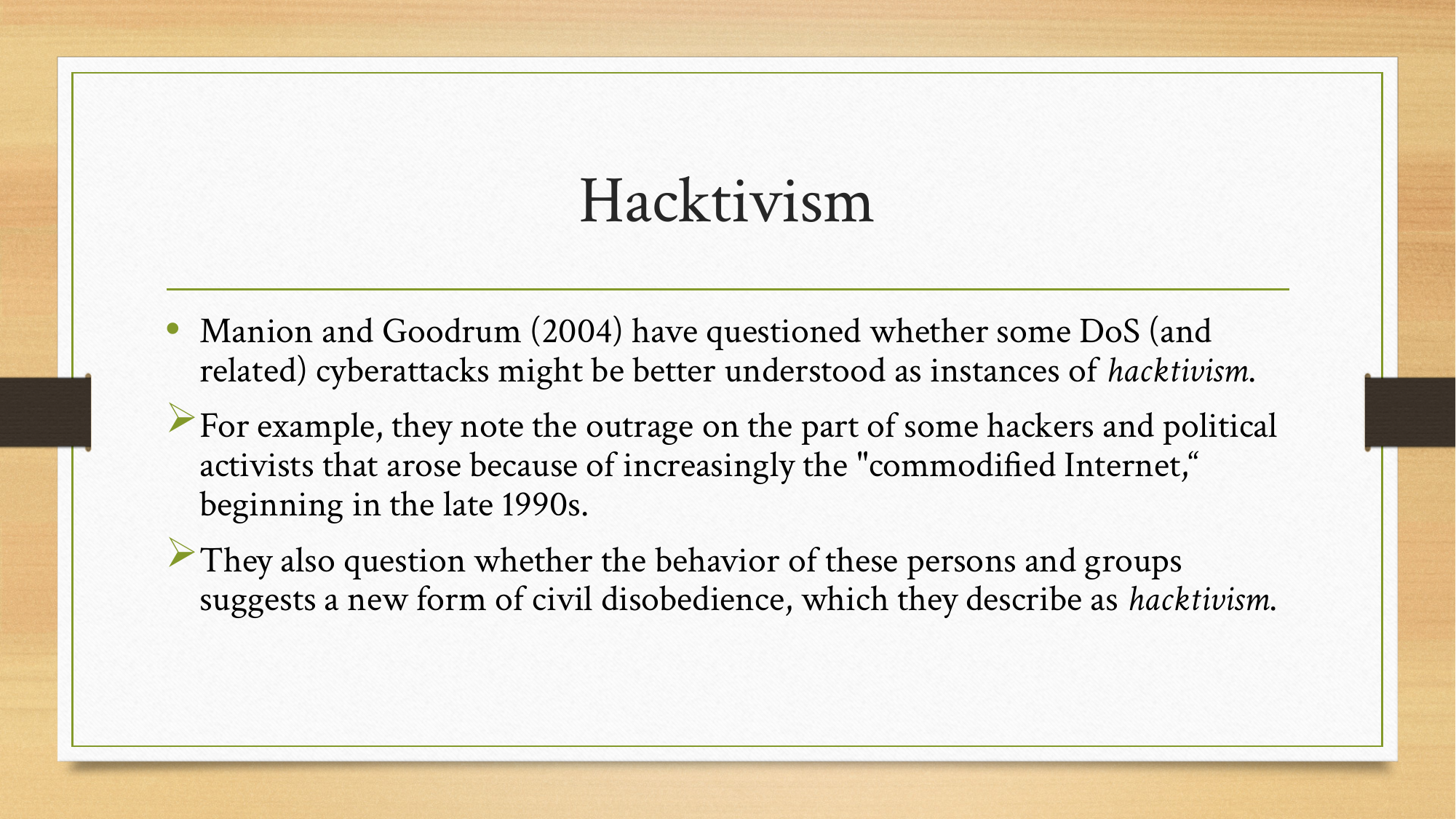

# Hacktivism
Manion and Goodrum (2004) have questioned whether some DoS (and related) cyberattacks might be better understood as instances of hacktivism.
For example, they note the outrage on the part of some hackers and political activists that arose because of increasingly the "commodified Internet,“ beginning in the late 1990s.
They also question whether the behavior of these persons and groups suggests a new form of civil disobedience, which they describe as hacktivism.